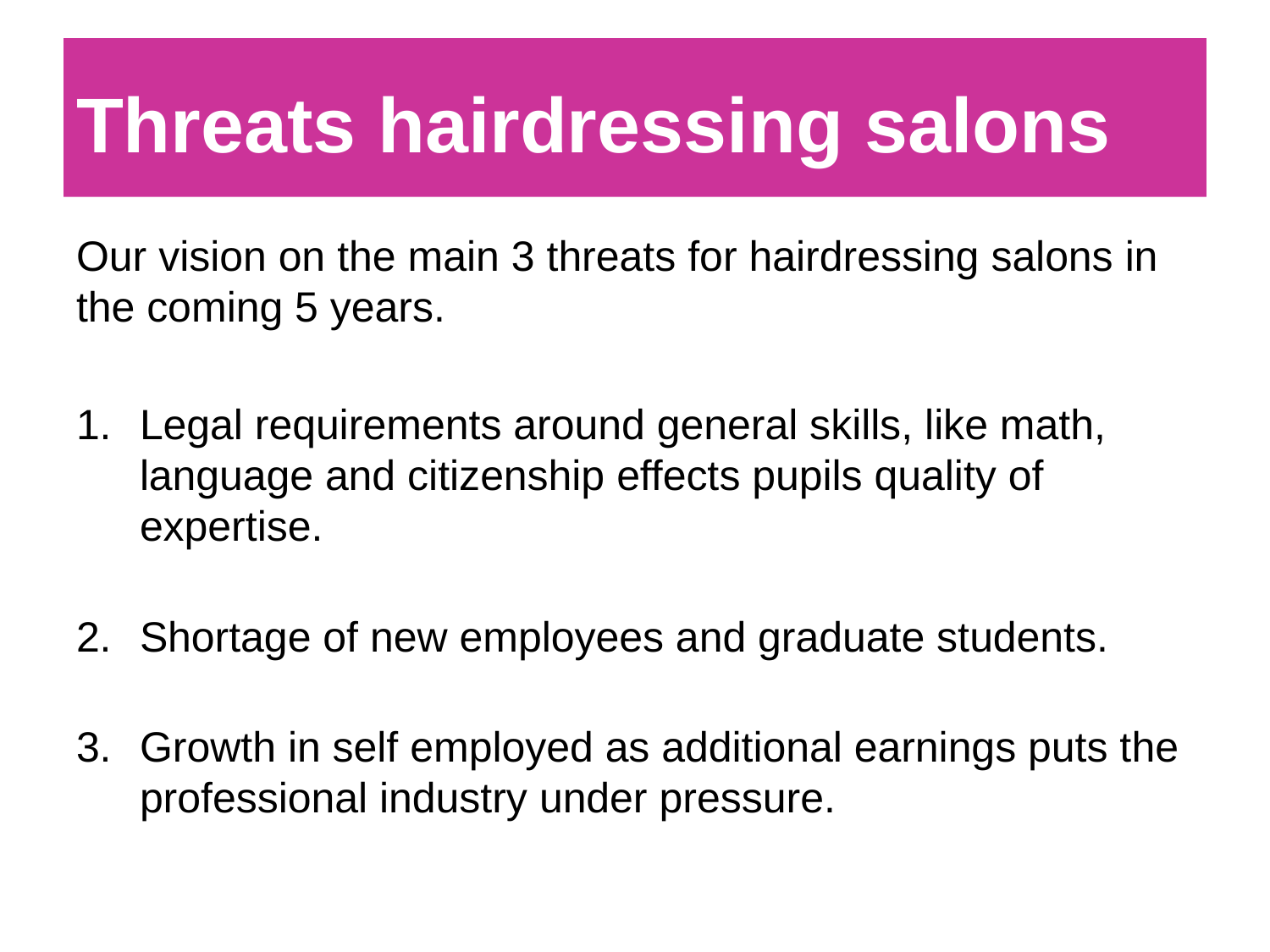

# Threats hairdressing salons
Our vision on the main 3 threats for hairdressing salons in the coming 5 years.

Legal requirements around general skills, like math, language and citizenship effects pupils quality of expertise.
Shortage of new employees and graduate students.
Growth in self employed as additional earnings puts the professional industry under pressure.